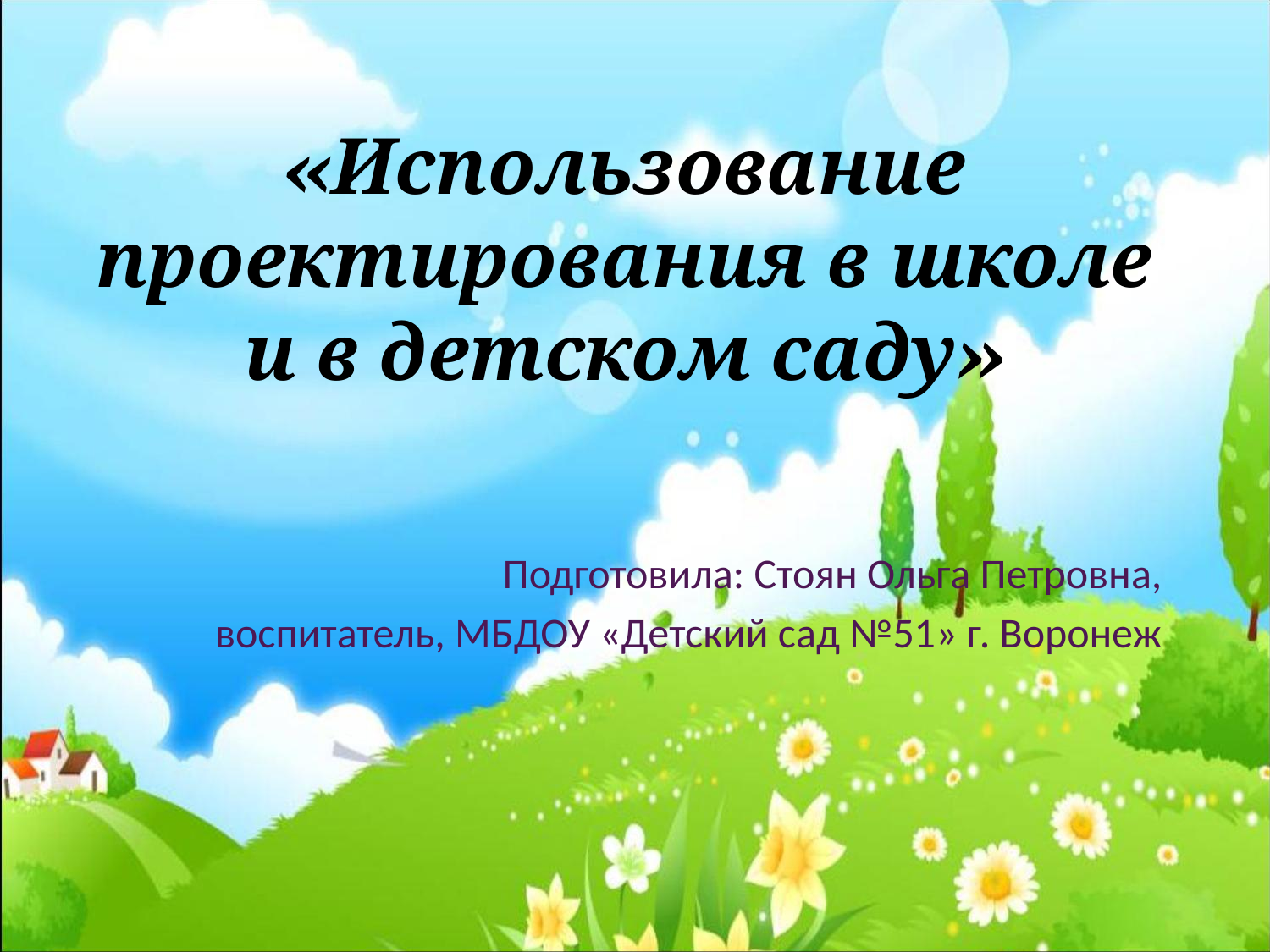

# «Использование проектирования в школе и в детском саду»
Подготовила: Стоян Ольга Петровна,
воспитатель, МБДОУ «Детский сад №51» г. Воронеж